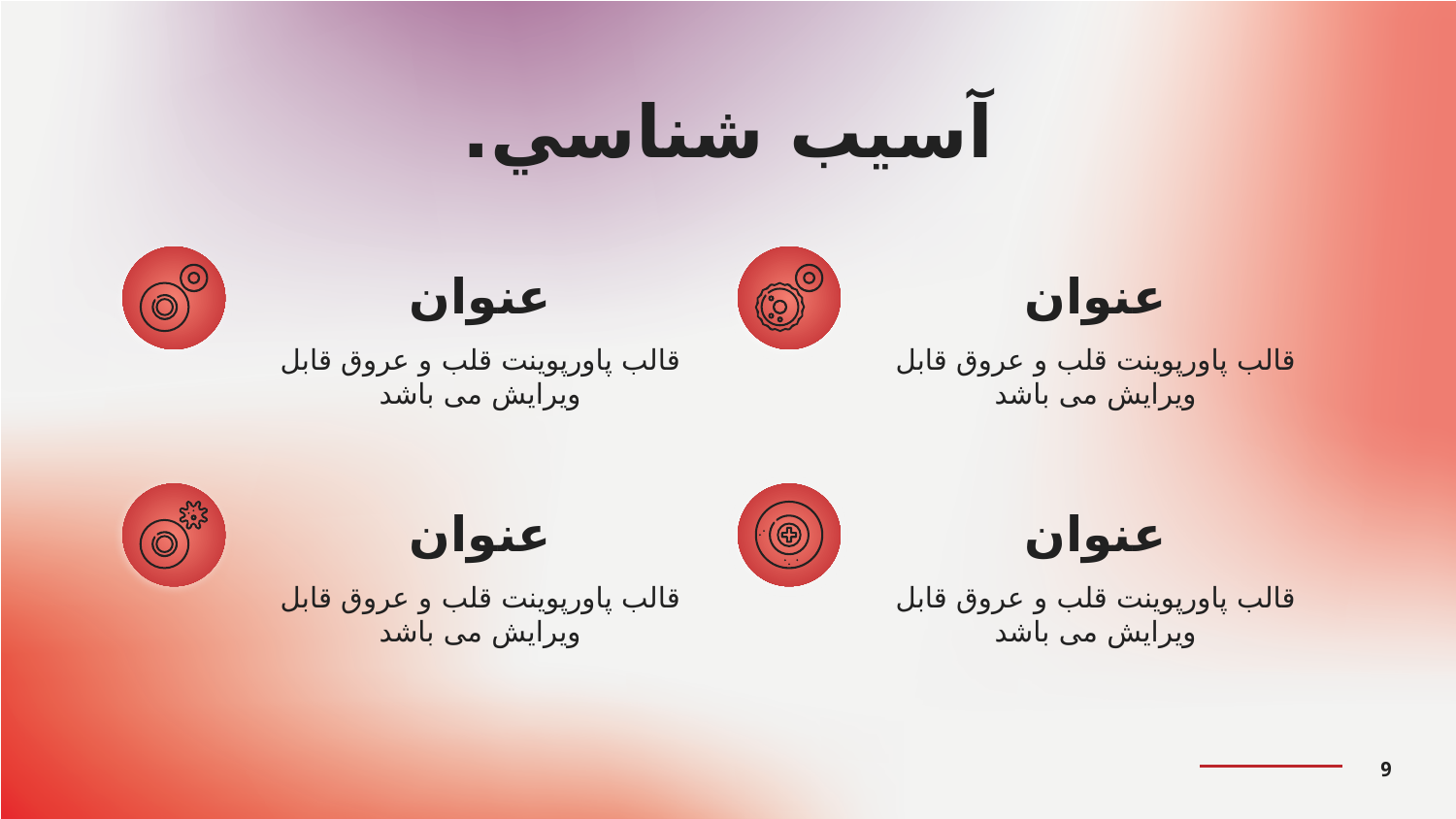

# آسيب شناسي.

عنوان
عنوان

قالب پاورپوینت قلب و عروق قابل ویرایش می باشد
قالب پاورپوینت قلب و عروق قابل ویرایش می باشد

عنوان
عنوان

قالب پاورپوینت قلب و عروق قابل ویرایش می باشد
قالب پاورپوینت قلب و عروق قابل ویرایش می باشد
9